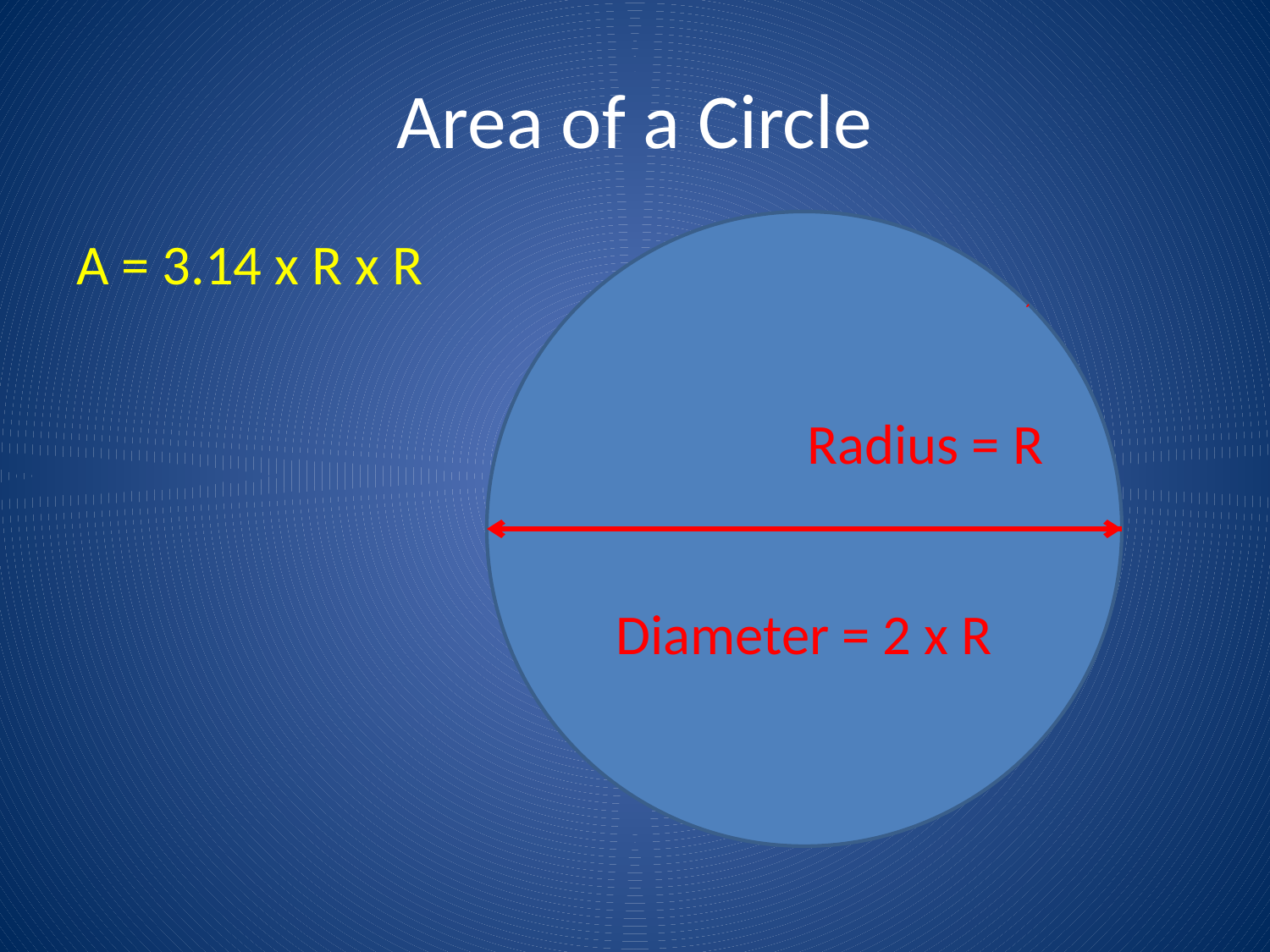

# Area of a Circle

A = 3.14 x R x R
Radius = R
Diameter = 2 x R